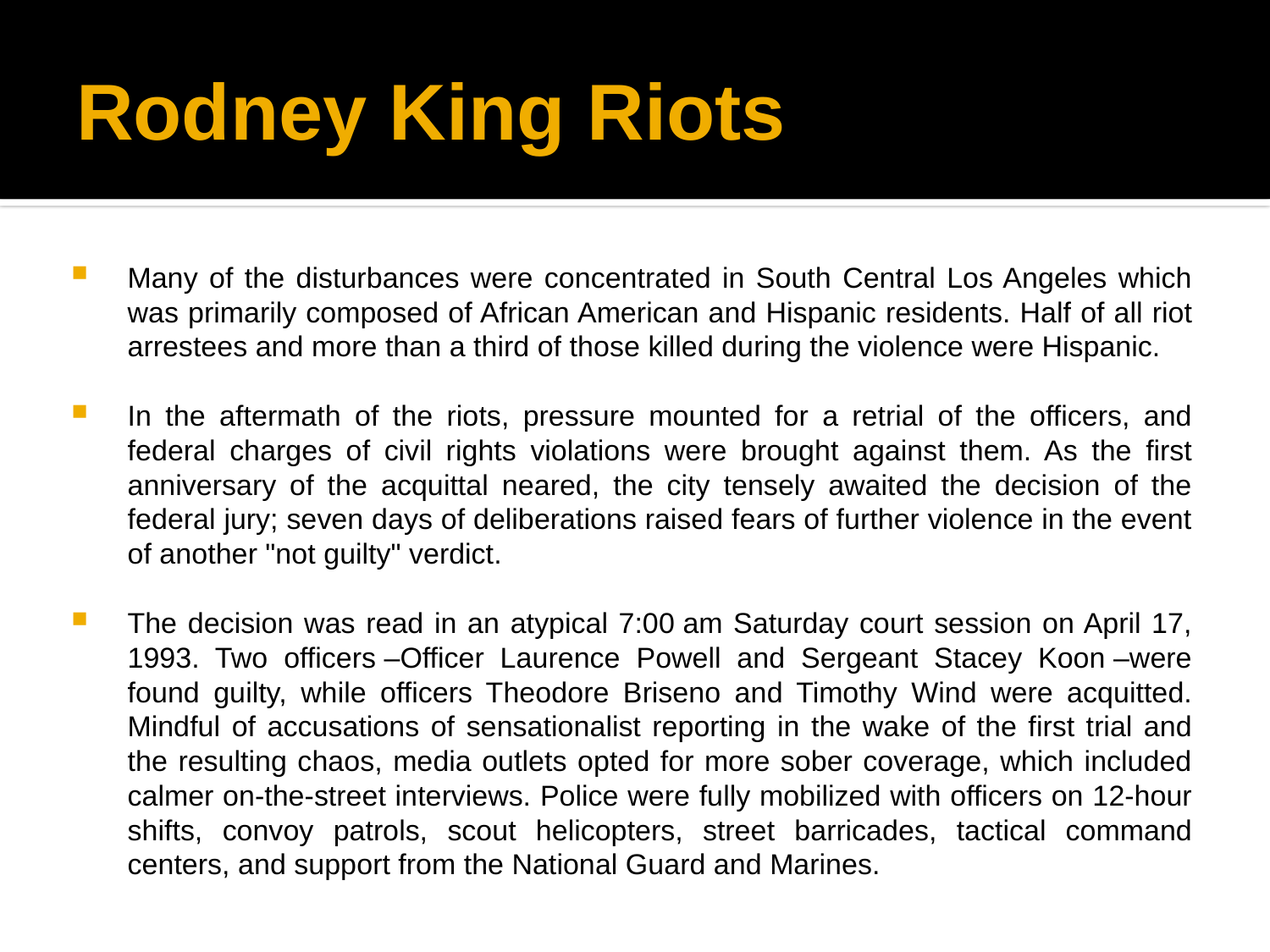

# Rodney King Riots
Many of the disturbances were concentrated in South Central Los Angeles which was primarily composed of African American and Hispanic residents. Half of all riot arrestees and more than a third of those killed during the violence were Hispanic.

In the aftermath of the riots, pressure mounted for a retrial of the officers, and federal charges of civil rights violations were brought against them. As the first anniversary of the acquittal neared, the city tensely awaited the decision of the federal jury; seven days of deliberations raised fears of further violence in the event of another "not guilty" verdict.

The decision was read in an atypical 7:00 am Saturday court session on April 17, 1993. Two officers –Officer Laurence Powell and Sergeant Stacey Koon –were found guilty, while officers Theodore Briseno and Timothy Wind were acquitted. Mindful of accusations of sensationalist reporting in the wake of the first trial and the resulting chaos, media outlets opted for more sober coverage, which included calmer on-the-street interviews. Police were fully mobilized with officers on 12-hour shifts, convoy patrols, scout helicopters, street barricades, tactical command centers, and support from the National Guard and Marines.